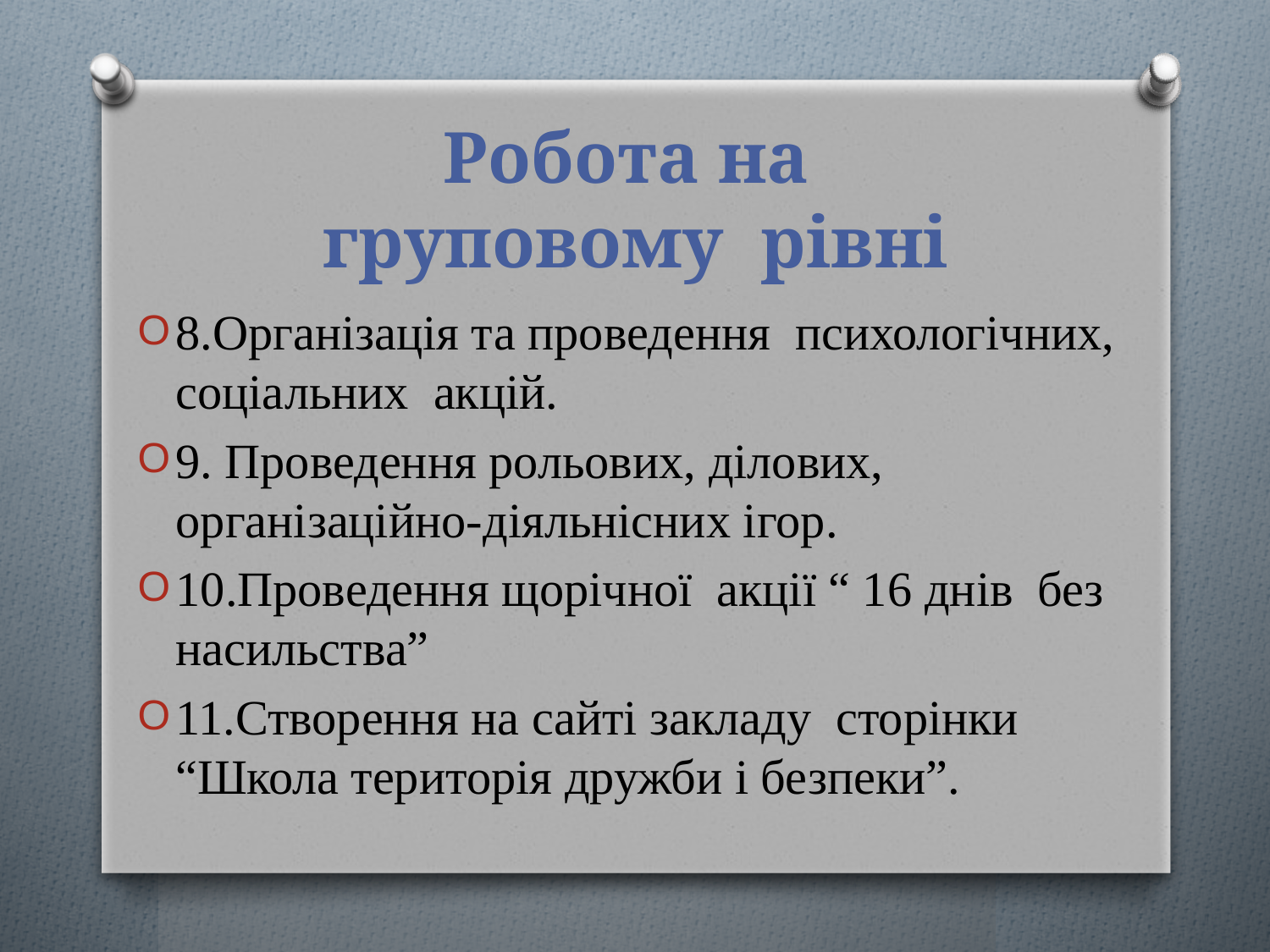

# Робота на груповому  рівні
8.Організація та проведення  психологічних, соціальних  акцій.
9. Проведення рольових, ділових, організаційно-діяльнісних ігор.
10.Проведення щорічної  акції “ 16 днів  без насильства”
11.Створення на сайті закладу  сторінки  “Школа територія дружби і безпеки”.